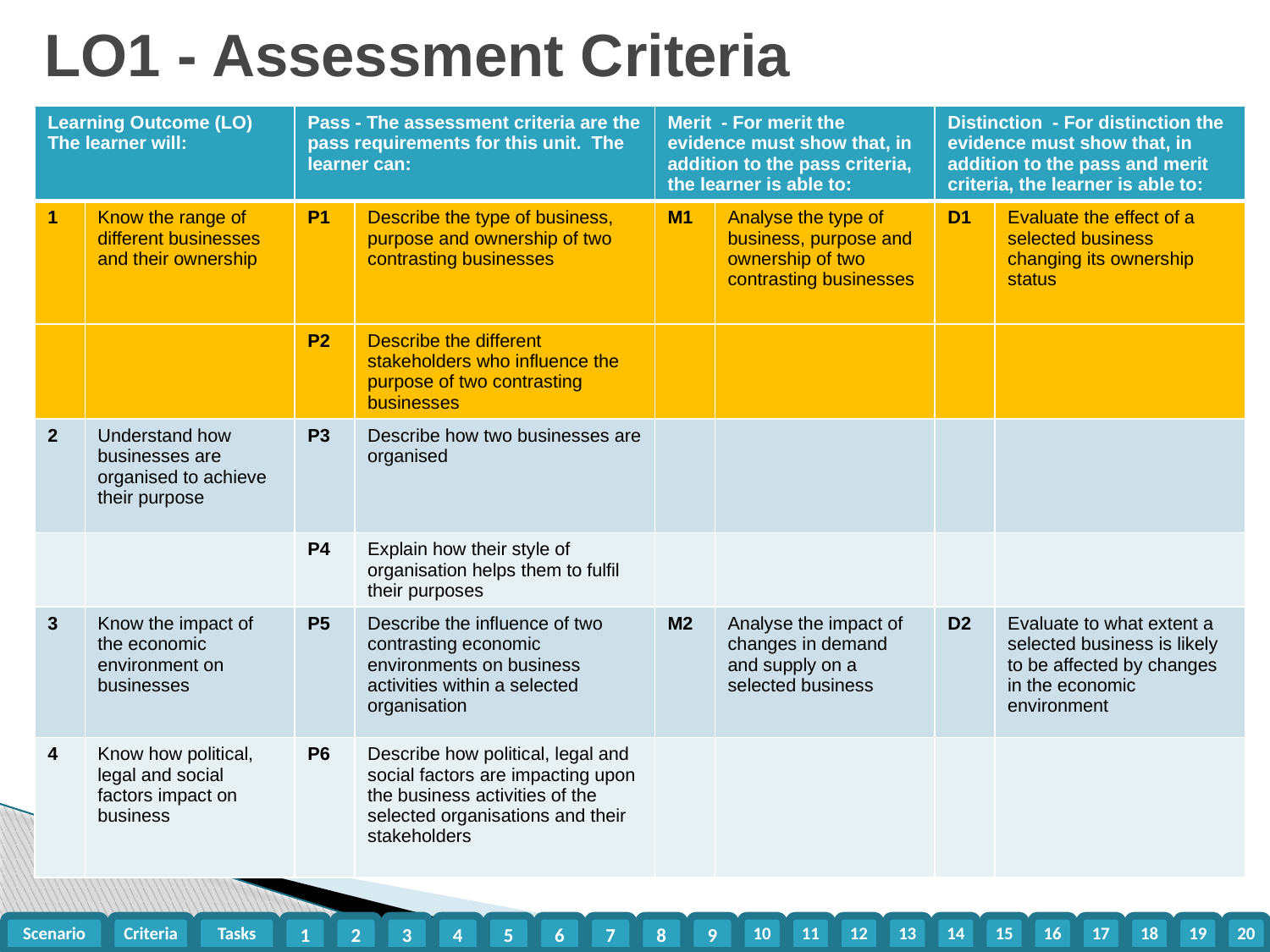

# LO1 - Assessment Criteria
| Learning Outcome (LO) The learner will: |  | Pass - The assessment criteria are the pass requirements for this unit. The learner can: |  | Merit - For merit the evidence must show that, in addition to the pass criteria, the learner is able to: |  | Distinction - For distinction the evidence must show that, in addition to the pass and merit criteria, the learner is able to: |  |
| --- | --- | --- | --- | --- | --- | --- | --- |
| 1 | Know the range of different businesses and their ownership | P1 | Describe the type of business, purpose and ownership of two contrasting businesses | M1 | Analyse the type of business, purpose and ownership of two contrasting businesses | D1 | Evaluate the effect of a selected business changing its ownership status |
|  |  | P2 | Describe the different stakeholders who influence the purpose of two contrasting businesses |  |  |  |  |
| 2 | Understand how businesses are organised to achieve their purpose | P3 | Describe how two businesses are organised |  |  |  |  |
|  |  | P4 | Explain how their style of organisation helps them to fulfil their purposes |  |  |  |  |
| 3 | Know the impact of the economic environment on businesses | P5 | Describe the influence of two contrasting economic environments on business activities within a selected organisation | M2 | Analyse the impact of changes in demand and supply on a selected business | D2 | Evaluate to what extent a selected business is likely to be affected by changes in the economic environment |
| 4 | Know how political, legal and social factors impact on business | P6 | Describe how political, legal and social factors are impacting upon the business activities of the selected organisations and their stakeholders |  |  |  |  |